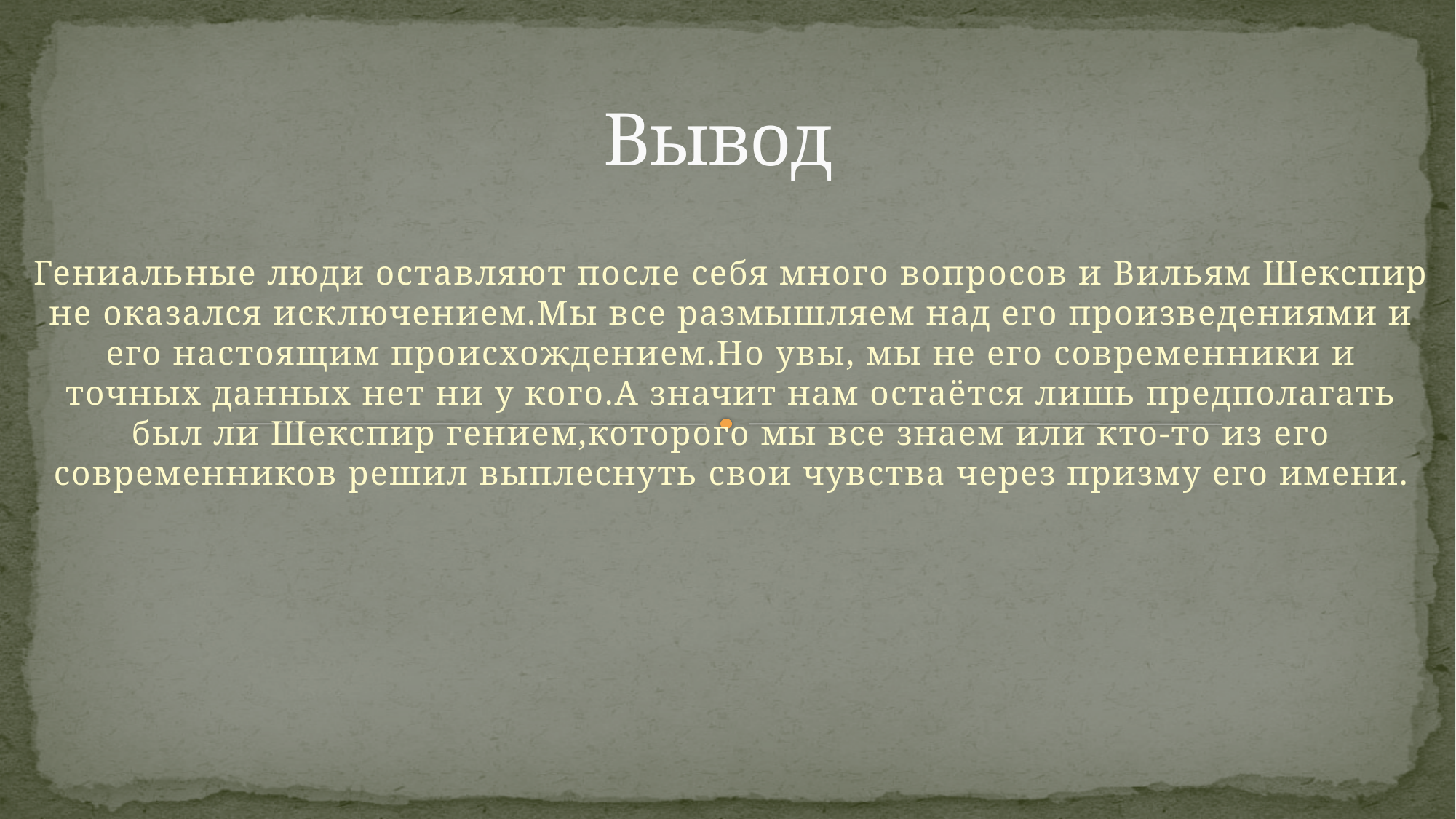

# Вывод
Гениальные люди оставляют после себя много вопросов и Вильям Шекспир не оказался исключением.Мы все размышляем над его произведениями и его настоящим происхождением.Но увы, мы не его современники и точных данных нет ни у кого.А значит нам остаётся лишь предполагать был ли Шекспир гением,которого мы все знаем или кто-то из его современников решил выплеснуть свои чувства через призму его имени.